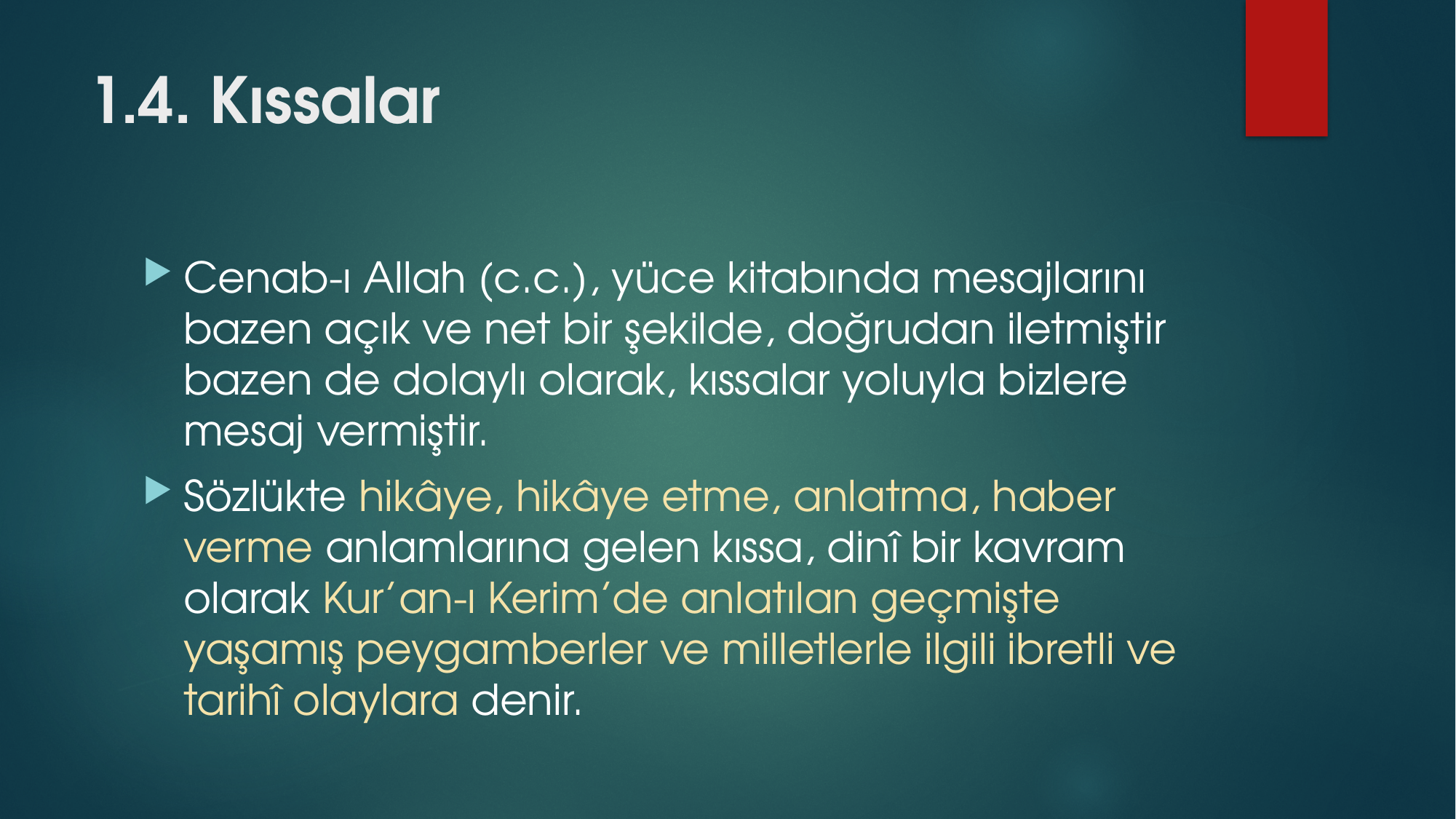

# 1.4. Kıssalar
Cenab-ı Allah (c.c.), yüce kitabında mesajlarını bazen açık ve net bir şekilde, doğrudan iletmiştir bazen de dolaylı olarak, kıssalar yoluyla bizlere mesaj vermiştir.
Sözlükte hikâye, hikâye etme, anlatma, haber verme anlamlarına gelen kıssa, dinî bir kavram olarak Kur’an-ı Kerim’de anlatılan geçmişte yaşamış peygamberler ve milletlerle ilgili ibretli ve tarihî olaylara denir.